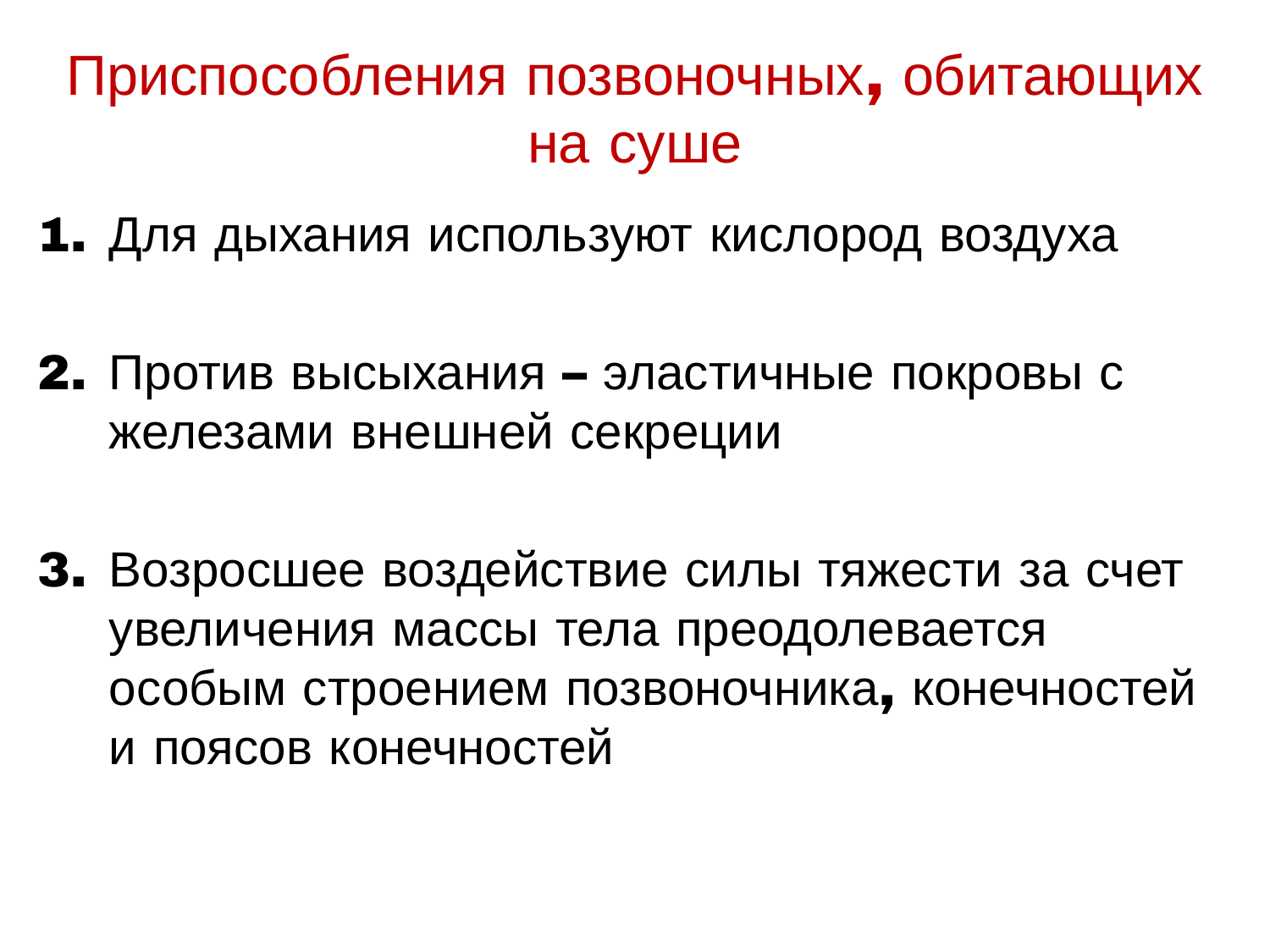

# Приспособления позвоночных, обитающих на суше
Для дыхания используют кислород воздуха

Против высыхания – эластичные покровы с железами внешней секреции

Возросшее воздействие силы тяжести за счет увеличения массы тела преодолевается особым строением позвоночника, конечностей и поясов конечностей